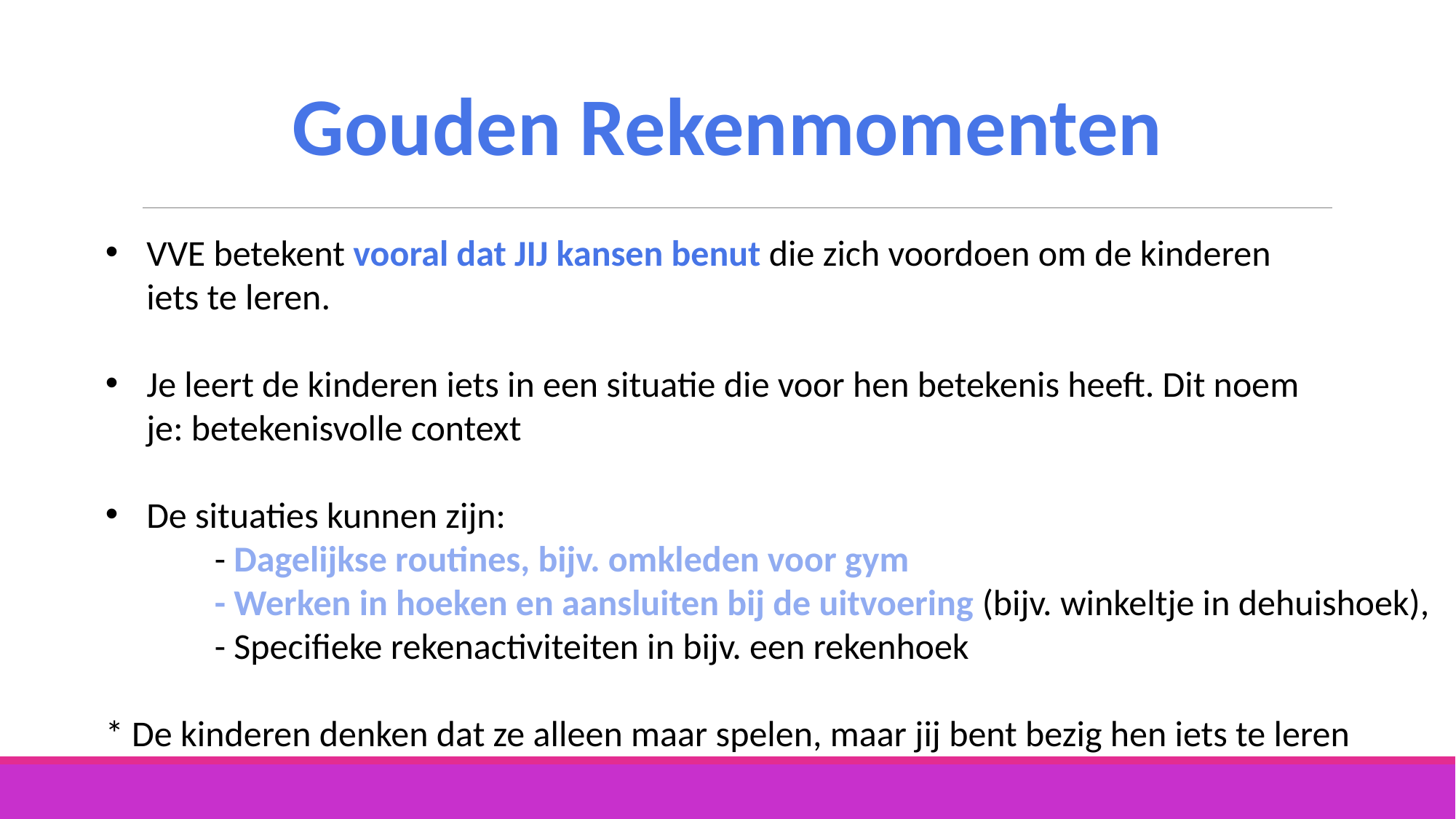

Gouden Rekenmomenten
VVE betekent vooral dat JIJ kansen benut die zich voordoen om de kinderen
     iets te leren.

Je leert de kinderen iets in een situatie die voor hen betekenis heeft. Dit noem
     je: betekenisvolle context

De situaties kunnen zijn:
	- Dagelijkse routines, bijv. omkleden voor gym
	- Werken in hoeken en aansluiten bij de uitvoering (bijv. winkeltje in dehuishoek),
	- Specifieke rekenactiviteiten in bijv. een rekenhoek

* De kinderen denken dat ze alleen maar spelen, maar jij bent bezig hen iets te leren